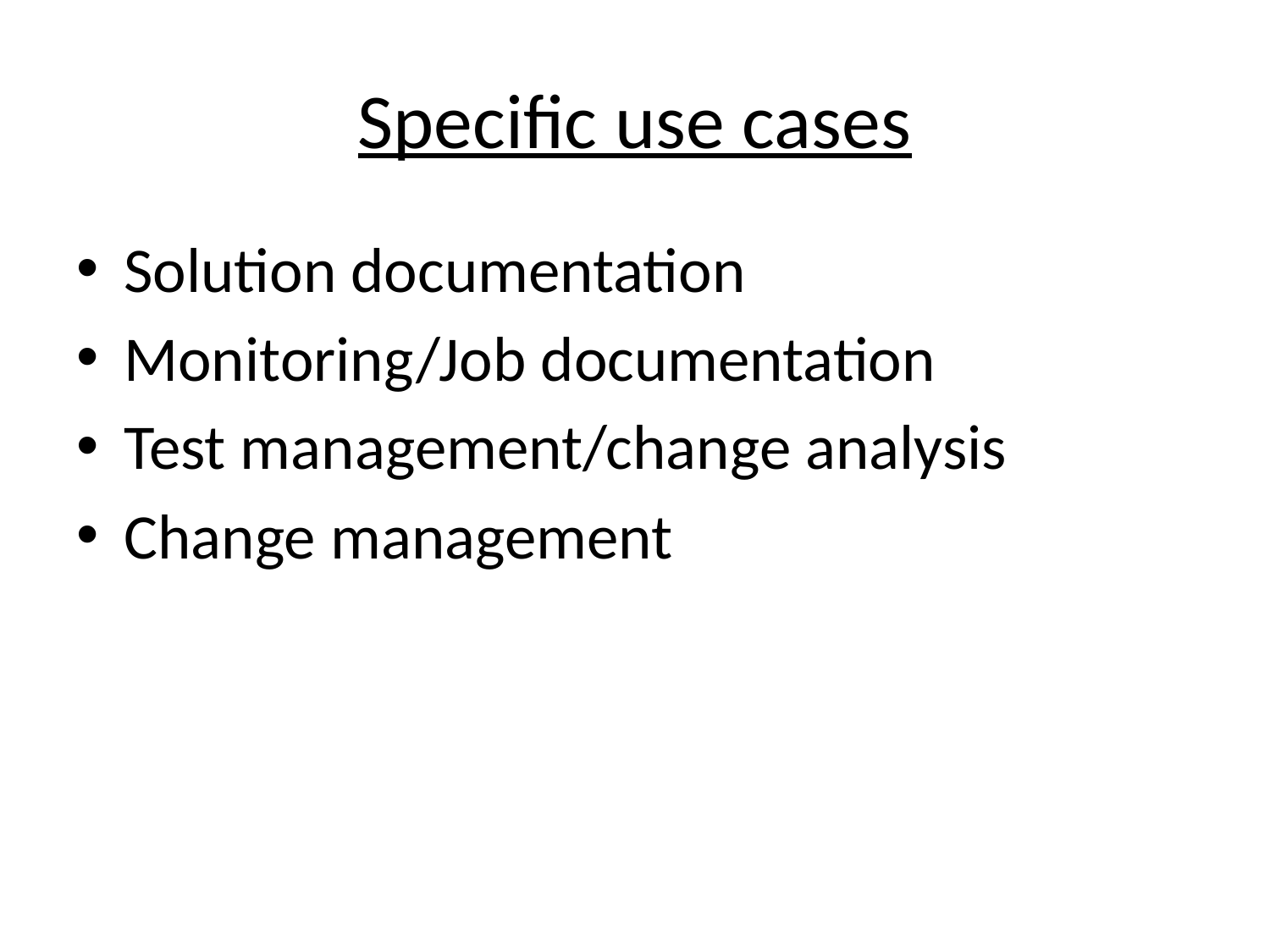

# Specific use cases
Solution documentation
Monitoring/Job documentation
Test management/change analysis
Change management